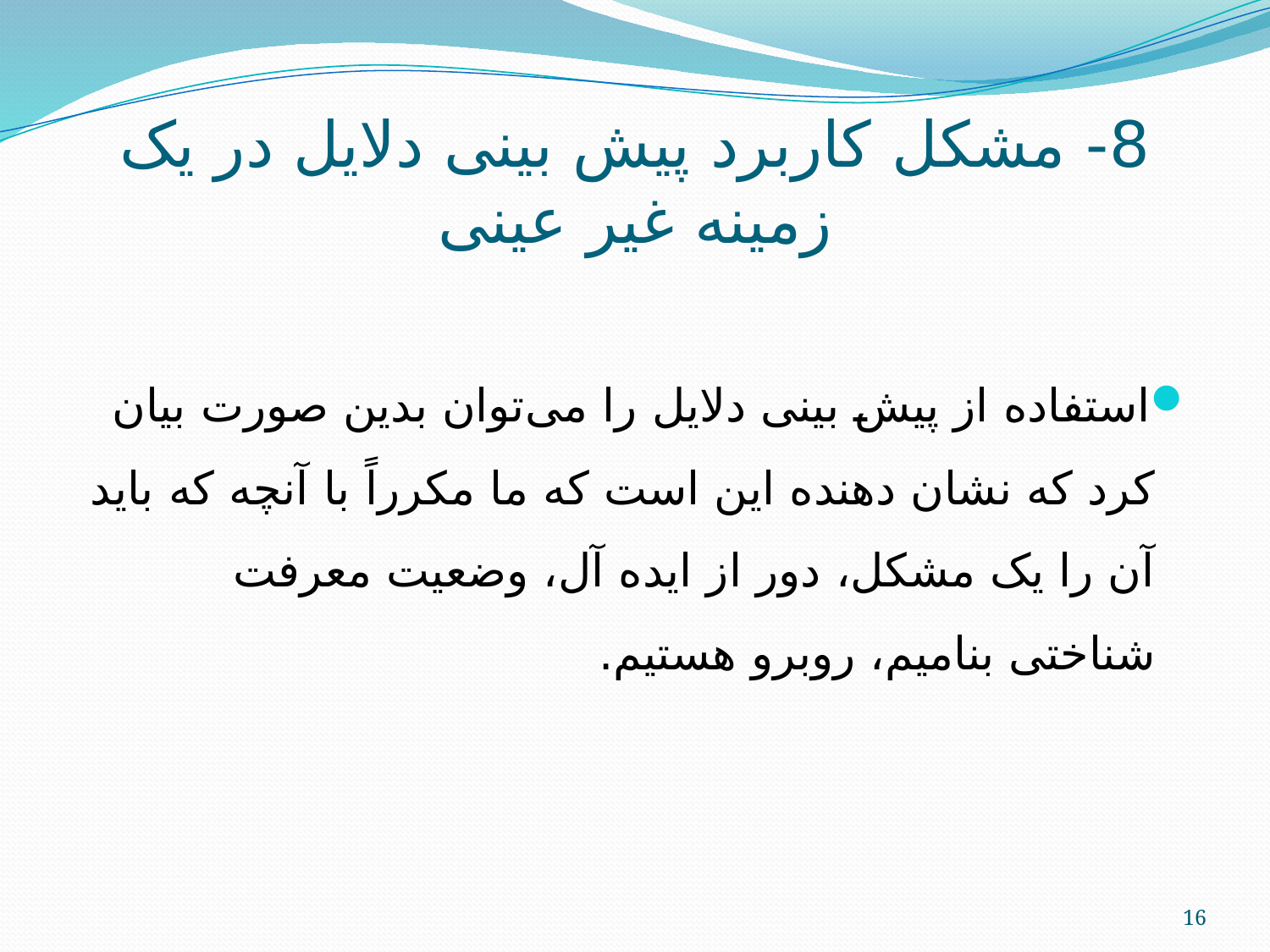

# 8- مشکل کاربرد پیش بینی دلایل در یک زمینه غیر عینی
استفاده از پیش بینی دلایل را می‌توان بدین صورت بیان کرد که نشان دهنده این است که ما مکرراً با آنچه که باید آن را یک مشکل، دور از ایده آل، وضعیت معرفت شناختی بنامیم، روبرو هستیم.
16